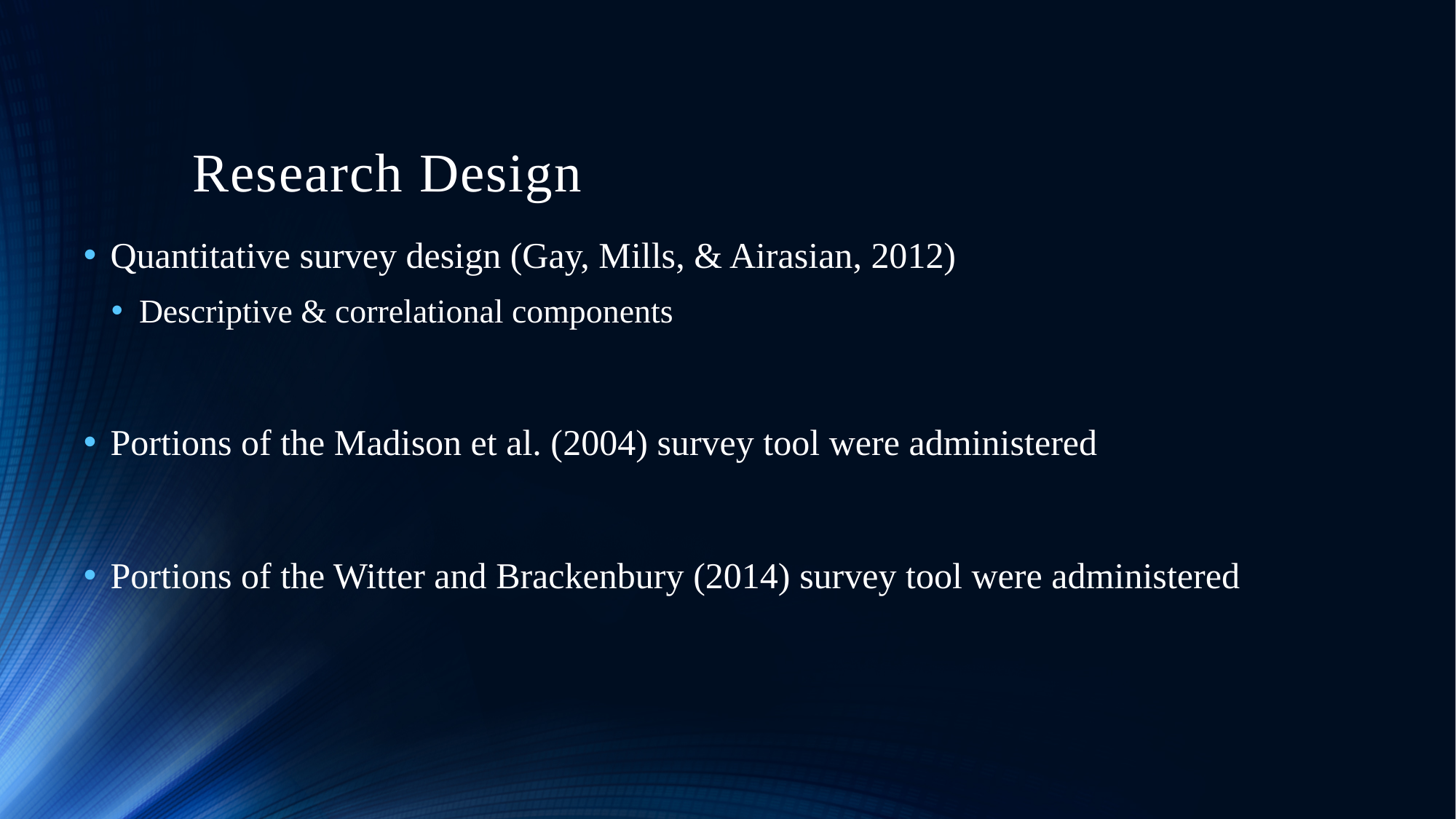

# Research Design
Quantitative survey design (Gay, Mills, & Airasian, 2012)
Descriptive & correlational components

Portions of the Madison et al. (2004) survey tool were administered

Portions of the Witter and Brackenbury (2014) survey tool were administered